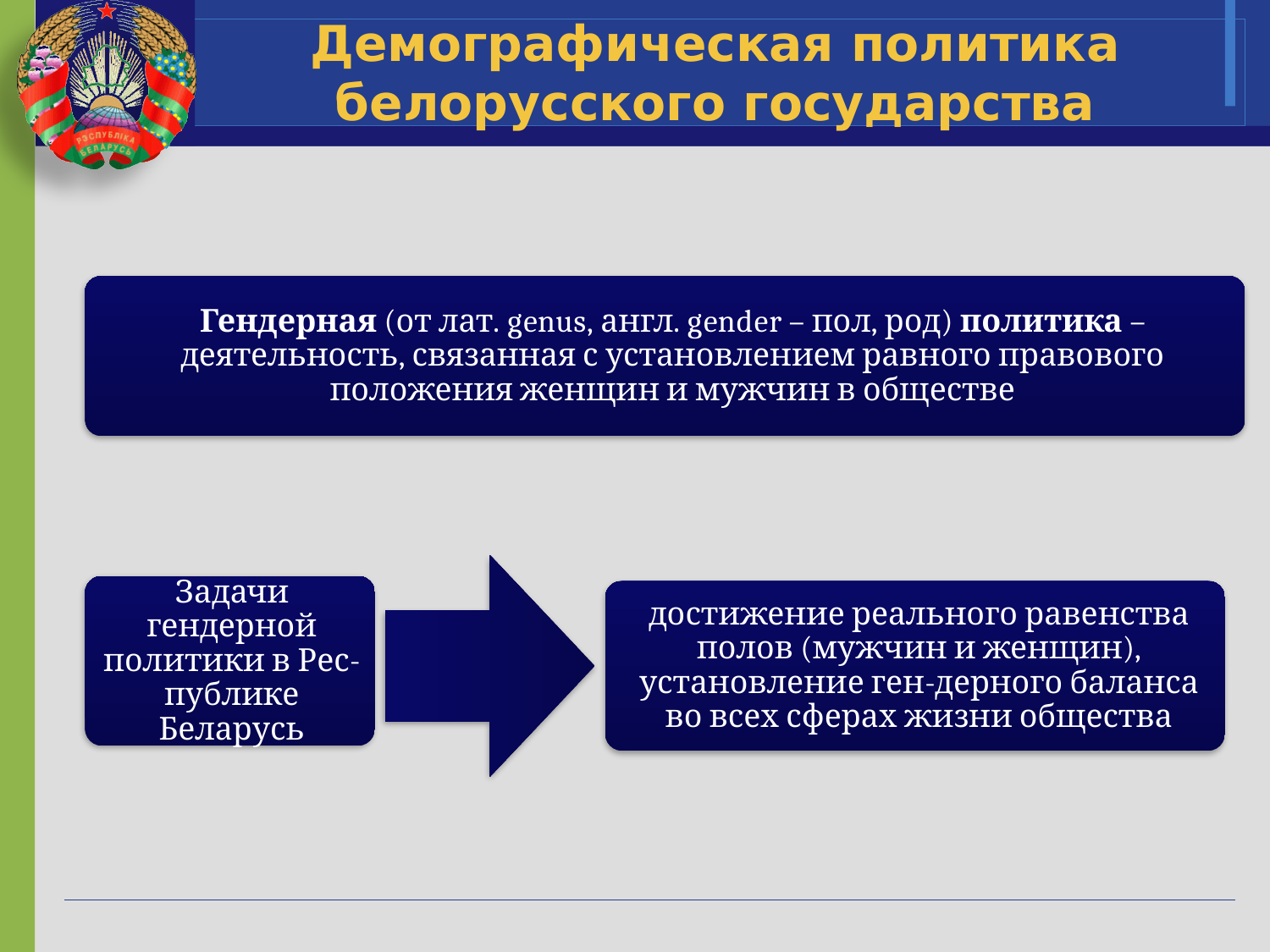

# Демографическая политика белорусского государства

Гендерная (от лат. genus, англ. gender – пол, род) политика – деятельность, связанная с установлением равного правового положения женщин и мужчин в обществе

Задачи гендерной политики в Рес-публике Беларусь

достижение реального равенства полов (мужчин и женщин), установление ген-дерного баланса во всех сферах жизни общества